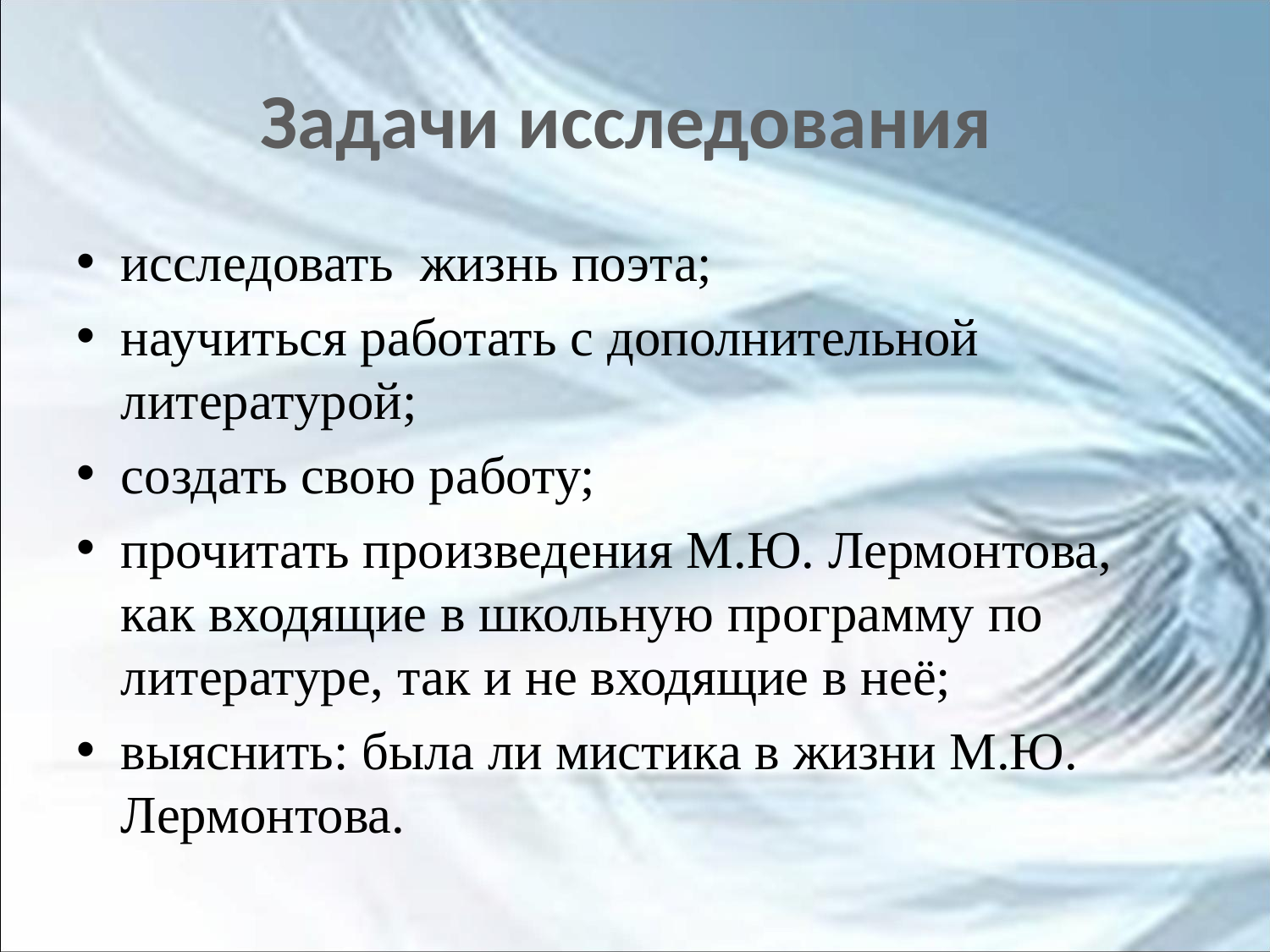

# Задачи исследования
исследовать  жизнь поэта;
научиться работать с дополнительной литературой;
создать свою работу;
прочитать произведения М.Ю. Лермонтова, как входящие в школьную программу по литературе, так и не входящие в неё;
выяснить: была ли мистика в жизни М.Ю. Лермонтова.